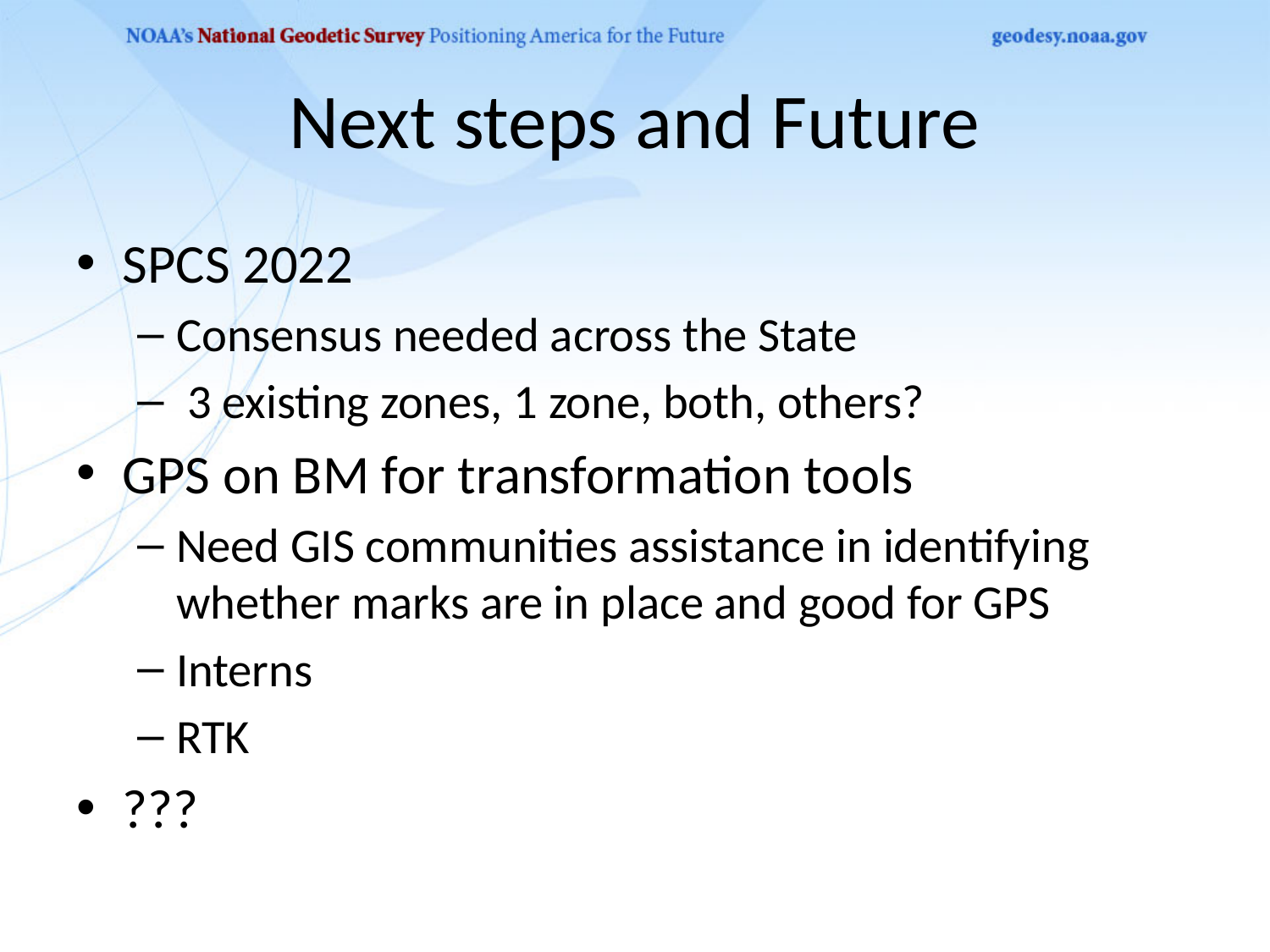

# Next steps and Future
SPCS 2022
Consensus needed across the State
 3 existing zones, 1 zone, both, others?
GPS on BM for transformation tools
Need GIS communities assistance in identifying whether marks are in place and good for GPS
Interns
RTK
???